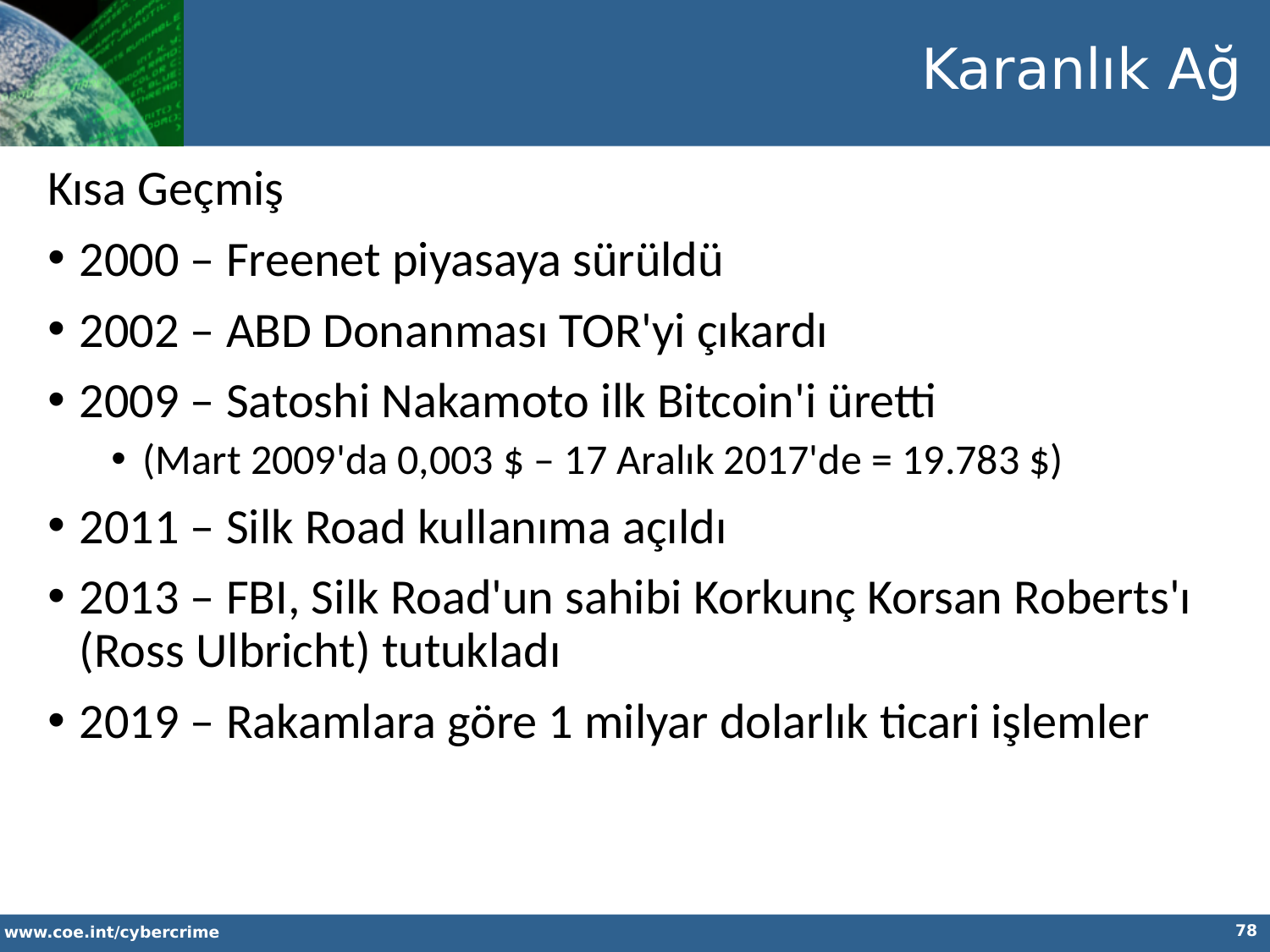

Karanlık Ağ
Kısa Geçmiş
2000 – Freenet piyasaya sürüldü
2002 – ABD Donanması TOR'yi çıkardı
2009 – Satoshi Nakamoto ilk Bitcoin'i üretti
(Mart 2009'da 0,003 $ – 17 Aralık 2017'de = 19.783 $)
2011 – Silk Road kullanıma açıldı
2013 – FBI, Silk Road'un sahibi Korkunç Korsan Roberts'ı (Ross Ulbricht) tutukladı
2019 – Rakamlara göre 1 milyar dolarlık ticari işlemler